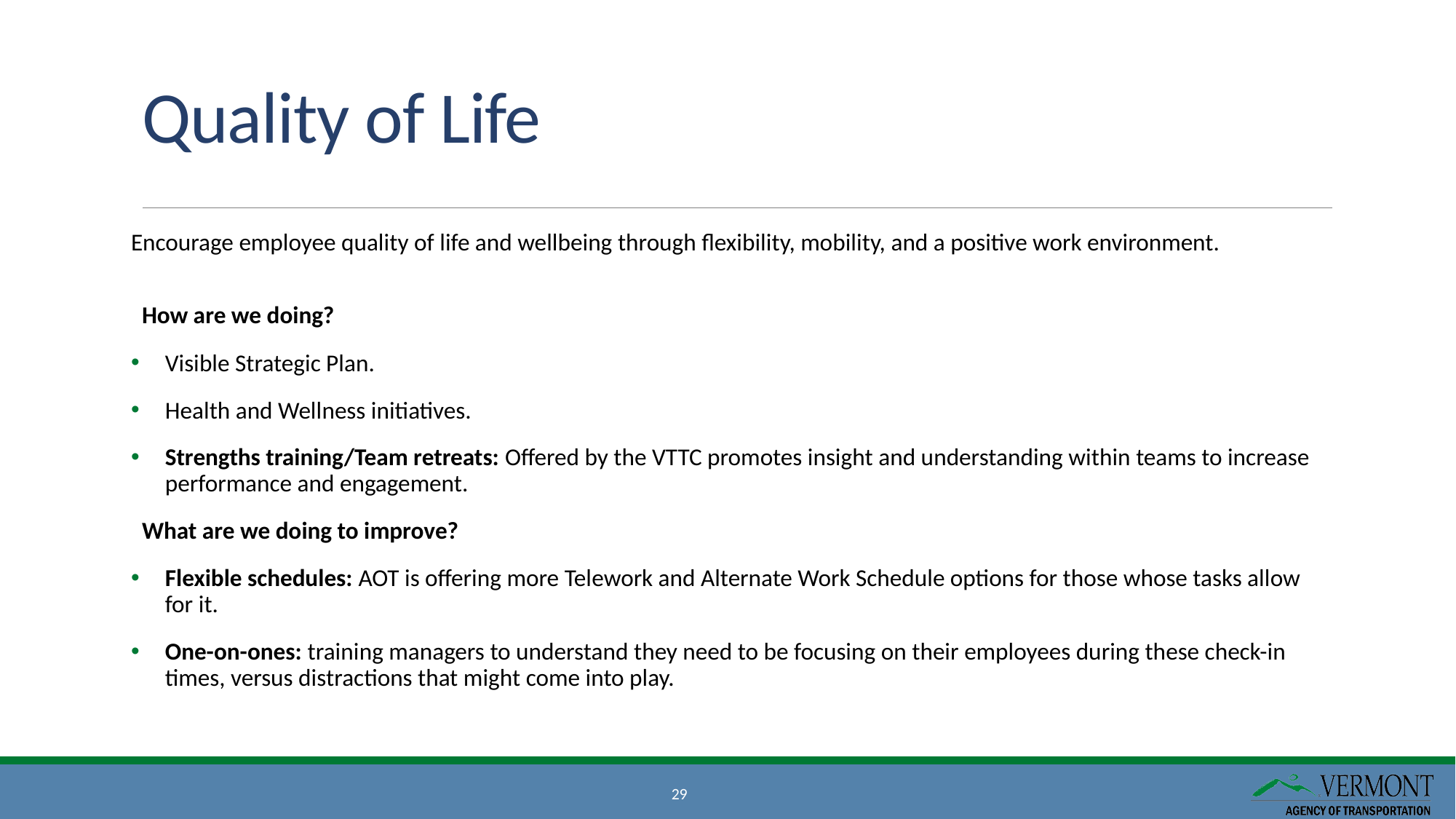

# Quality of Life

Encourage employee quality of life and wellbeing through flexibility, mobility, and a positive work environment.
How are we doing?
Visible Strategic Plan.
Health and Wellness initiatives.
Strengths training/Team retreats: Offered by the VTTC promotes insight and understanding within teams to increase performance and engagement.
What are we doing to improve?
Flexible schedules: AOT is offering more Telework and Alternate Work Schedule options for those whose tasks allow for it.
One-on-ones: training managers to understand they need to be focusing on their employees during these check-in times, versus distractions that might come into play.
29